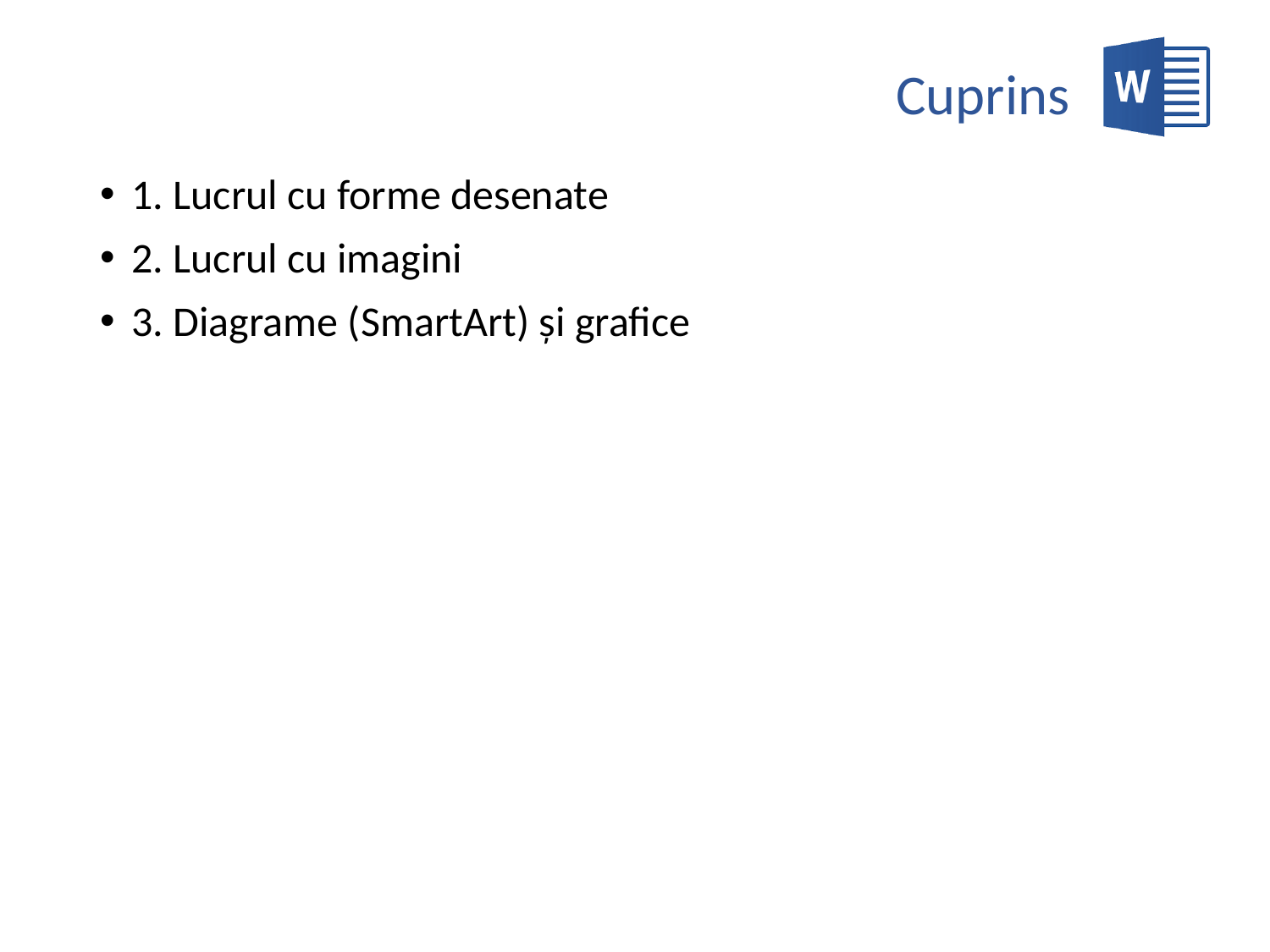

# Cuprins
1. Lucrul cu forme desenate
2. Lucrul cu imagini
3. Diagrame (SmartArt) şi grafice